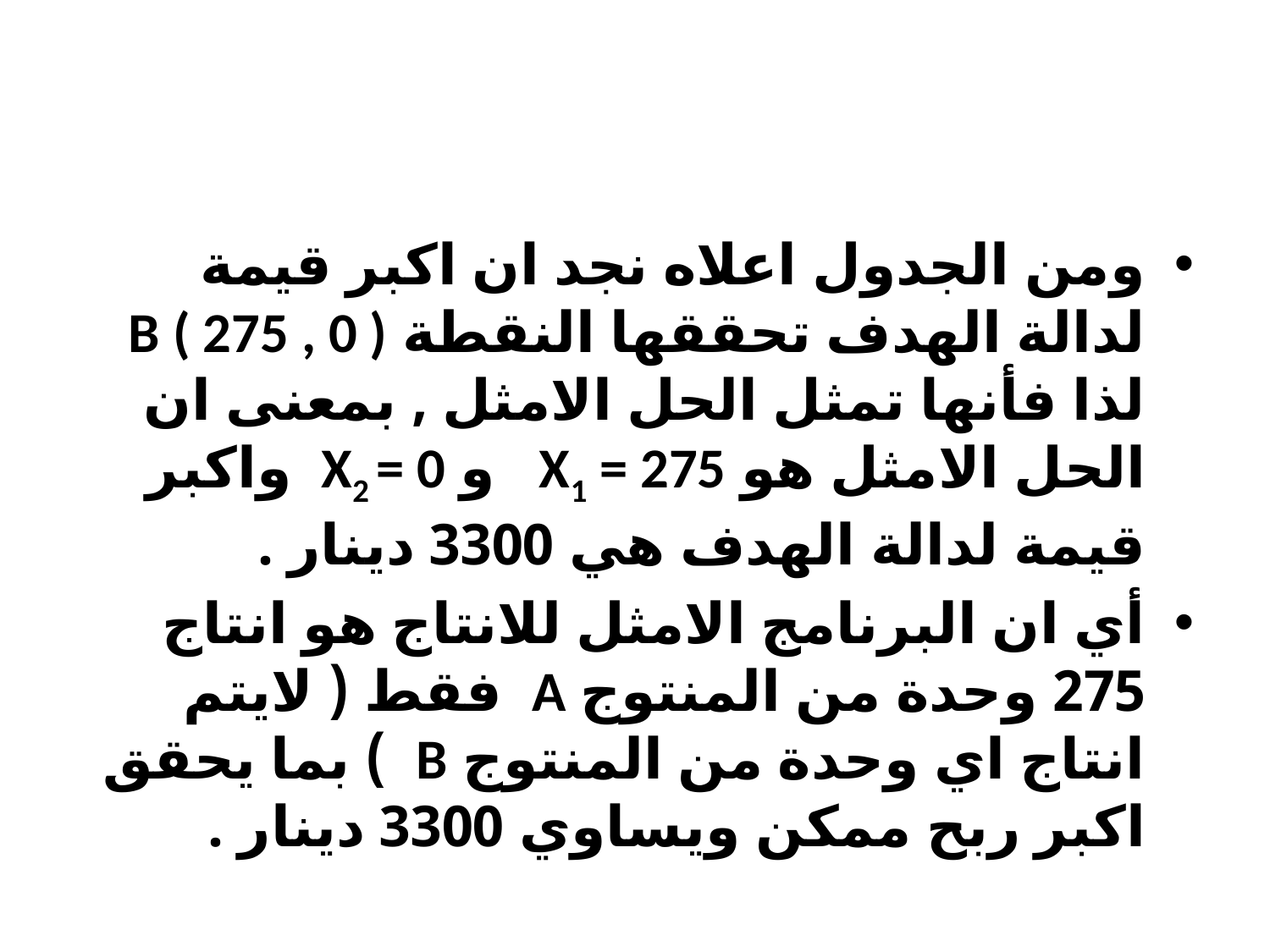

#
ومن الجدول اعلاه نجد ان اكبر قيمة لدالة الهدف تحققها النقطة B ( 275 , 0 )   لذا فأنها تمثل الحل الامثل , بمعنى ان الحل الامثل هو X1 = 275   و X2 = 0  واكبر قيمة لدالة الهدف هي 3300 دينار .
أي ان البرنامج الامثل للانتاج هو انتاج 275 وحدة من المنتوج A  فقط ( لايتم انتاج اي وحدة من المنتوج B  ) بما يحقق اكبر ربح ممكن ويساوي 3300 دينار .